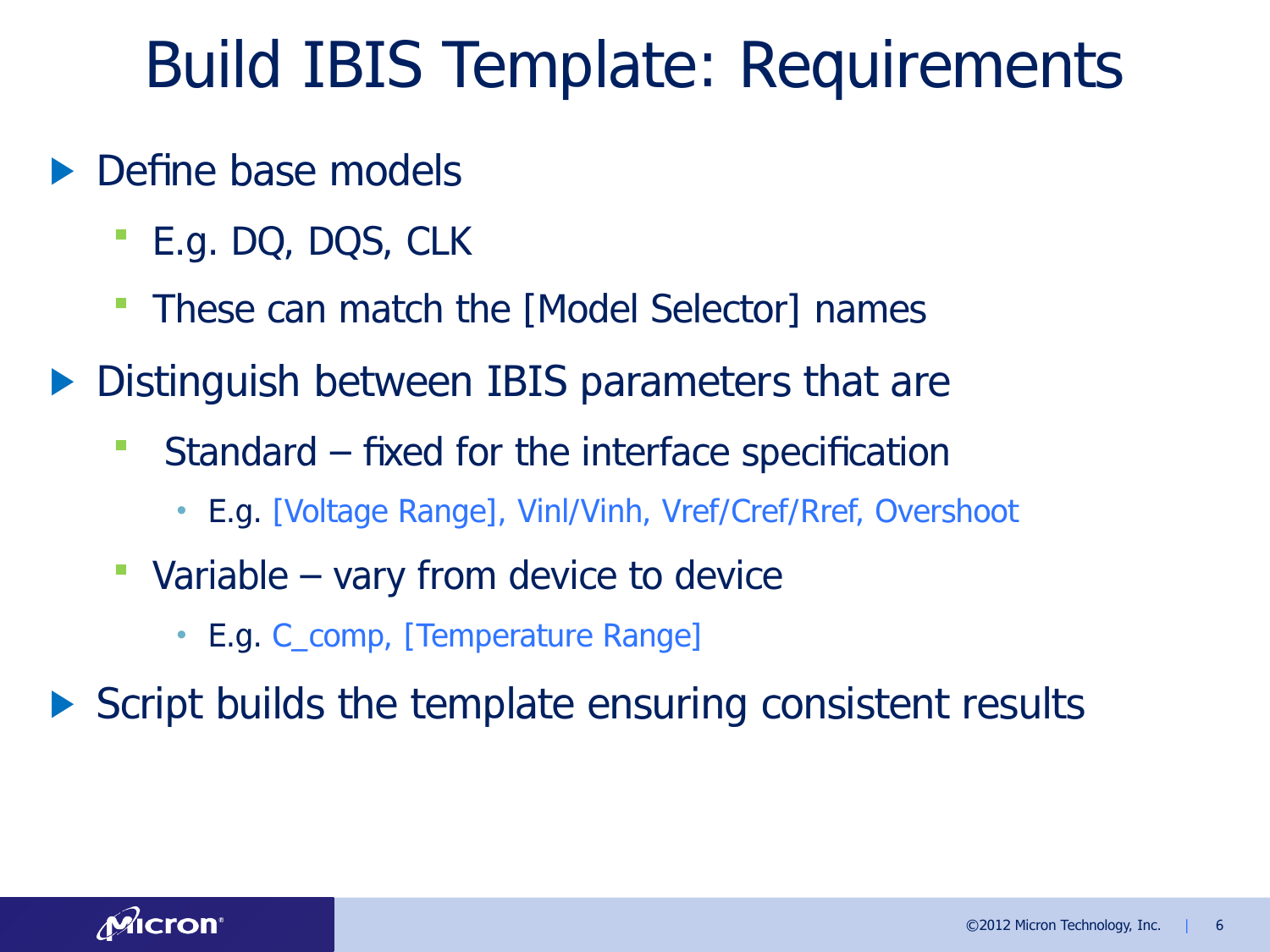

# Build IBIS Template: Requirements
Define base models
E.g. DQ, DQS, CLK
These can match the [Model Selector] names
Distinguish between IBIS parameters that are
 Standard – fixed for the interface specification
E.g. [Voltage Range], Vinl/Vinh, Vref/Cref/Rref, Overshoot
Variable – vary from device to device
E.g. C_comp, [Temperature Range]
Script builds the template ensuring consistent results